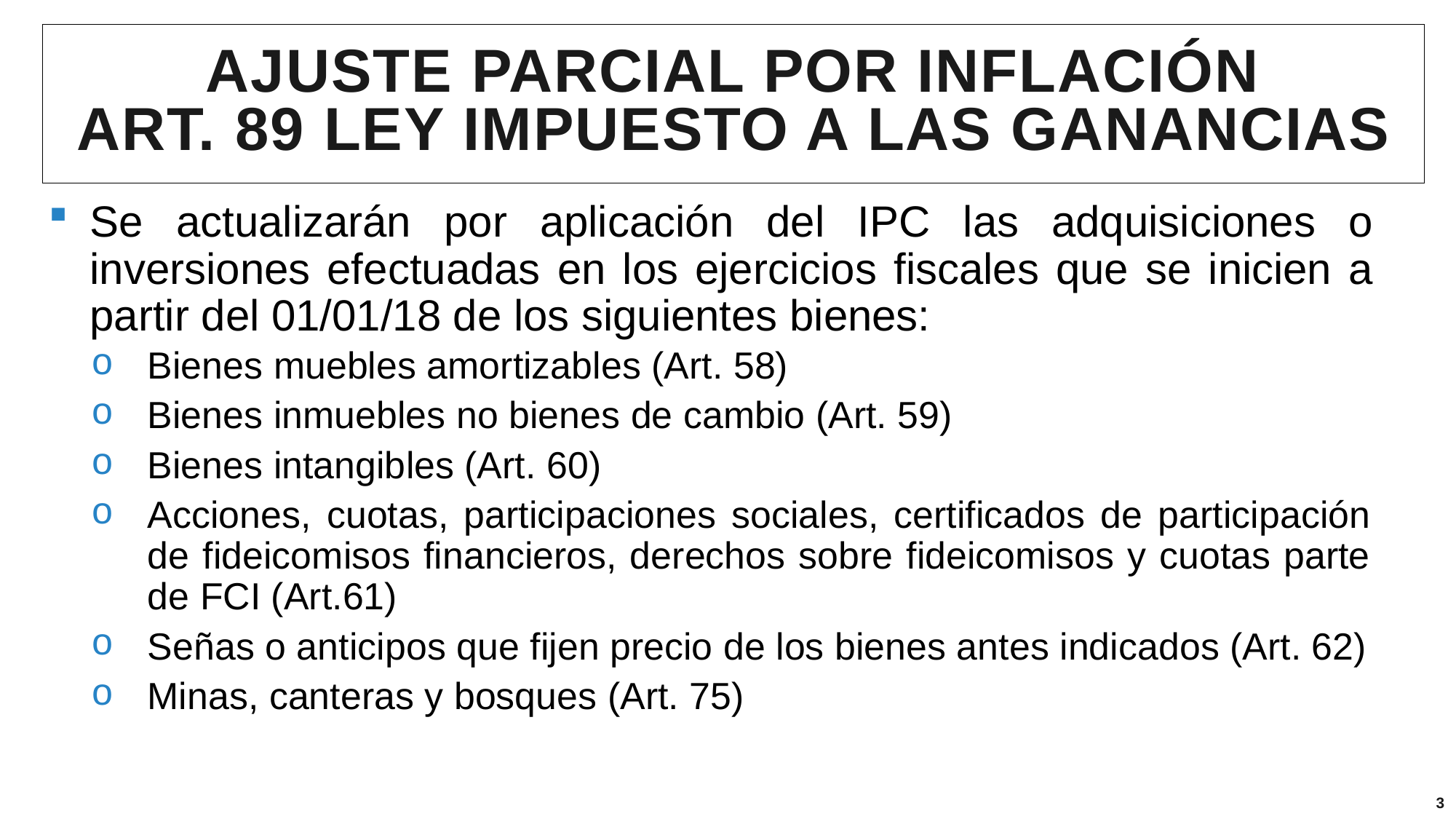

AJUSTE PARCIAL POR INFLACIÓN
ART. 89 LEY IMPUESTO A LAS GANANCIAS
Se actualizarán por aplicación del IPC las adquisiciones o inversiones efectuadas en los ejercicios fiscales que se inicien a partir del 01/01/18 de los siguientes bienes:
Bienes muebles amortizables (Art. 58)
Bienes inmuebles no bienes de cambio (Art. 59)
Bienes intangibles (Art. 60)
Acciones, cuotas, participaciones sociales, certificados de participación de fideicomisos financieros, derechos sobre fideicomisos y cuotas parte de FCI (Art.61)
Señas o anticipos que fijen precio de los bienes antes indicados (Art. 62)
Minas, canteras y bosques (Art. 75)
3